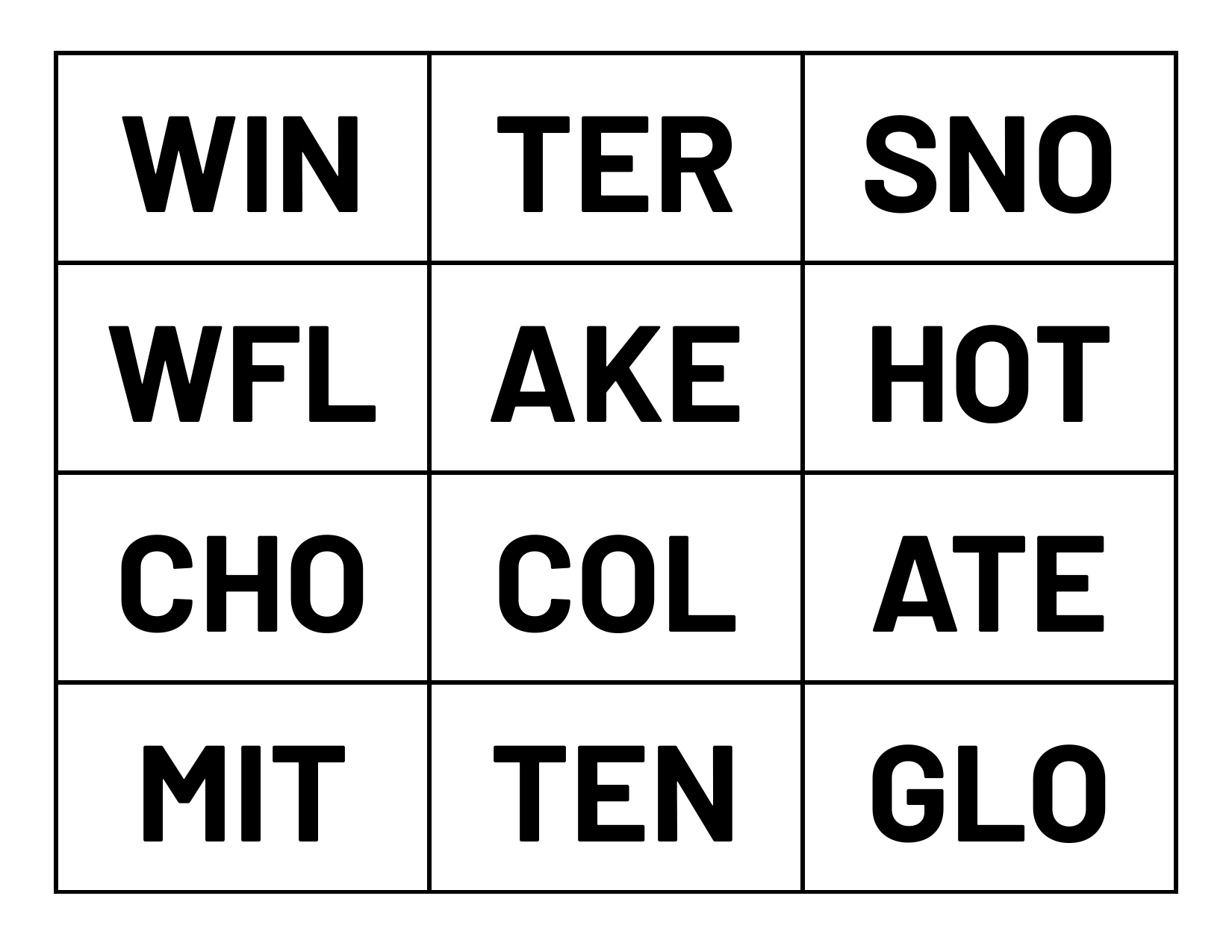

| WIN | TER | SNO |
| --- | --- | --- |
| WFL | AKE | HOT |
| CHO | COL | ATE |
| MIT | TEN | GLO |